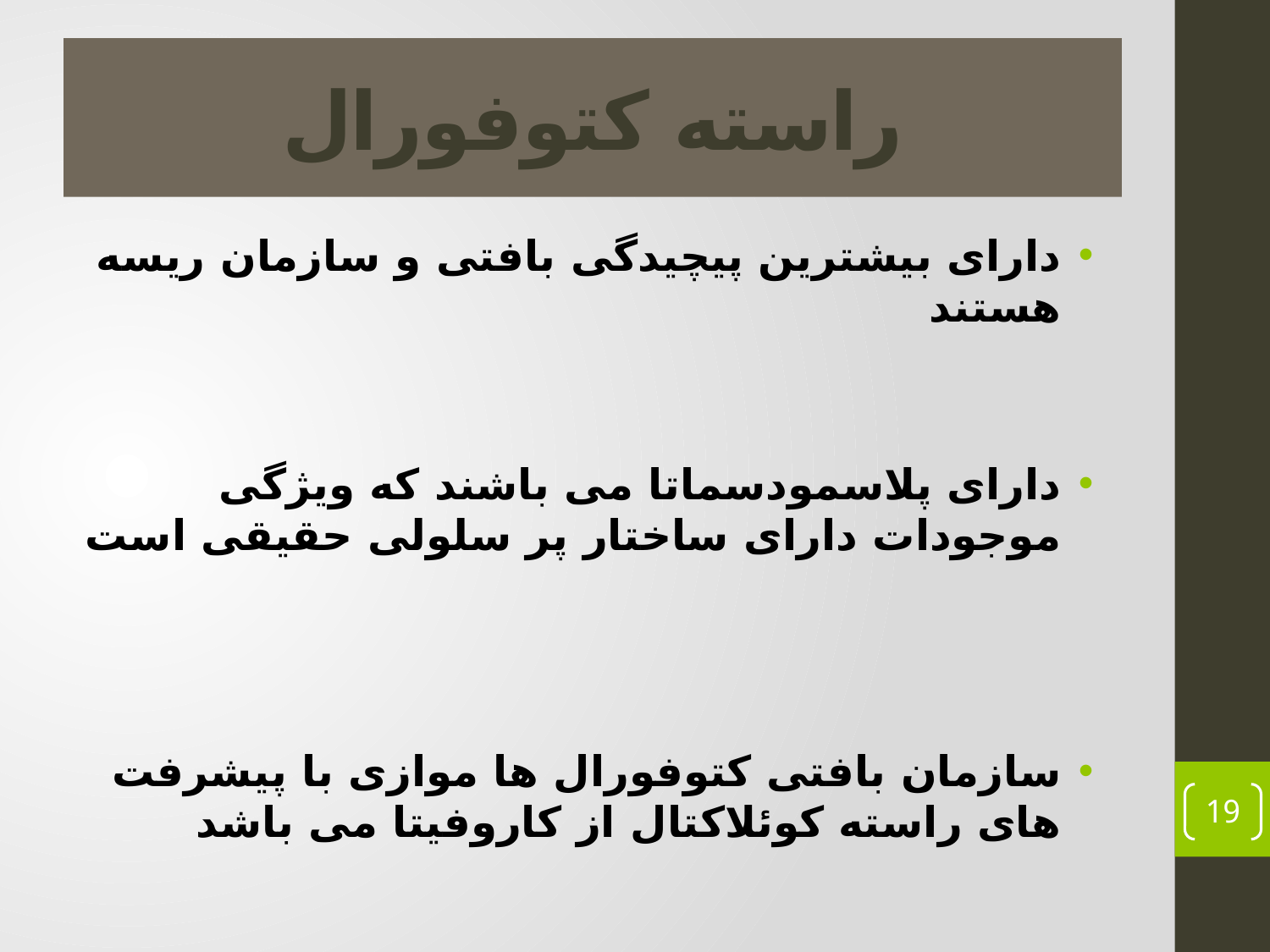

# راسته کتوفورال
دارای بیشترین پیچیدگی بافتی و سازمان ریسه هستند

دارای پلاسمودسماتا می باشند که ویژگی موجودات دارای ساختار پر سلولی حقیقی است

سازمان بافتی کتوفورال ها موازی با پیشرفت های راسته کوئلاکتال از کاروفیتا می باشد

19